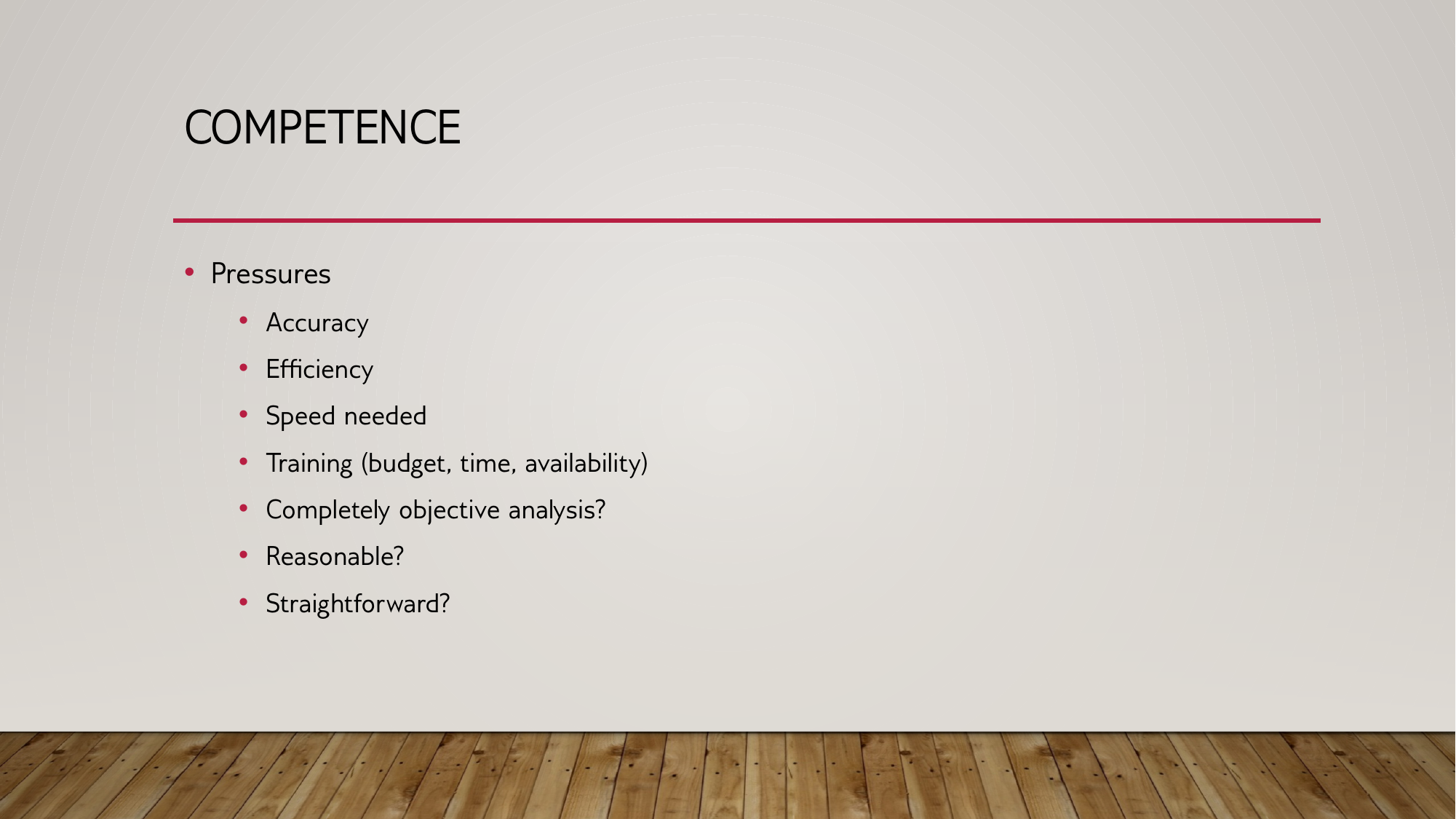

# Competence
Pressures
Accuracy
Efficiency
Speed needed
Training (budget, time, availability)
Completely objective analysis?
Reasonable?
Straightforward?